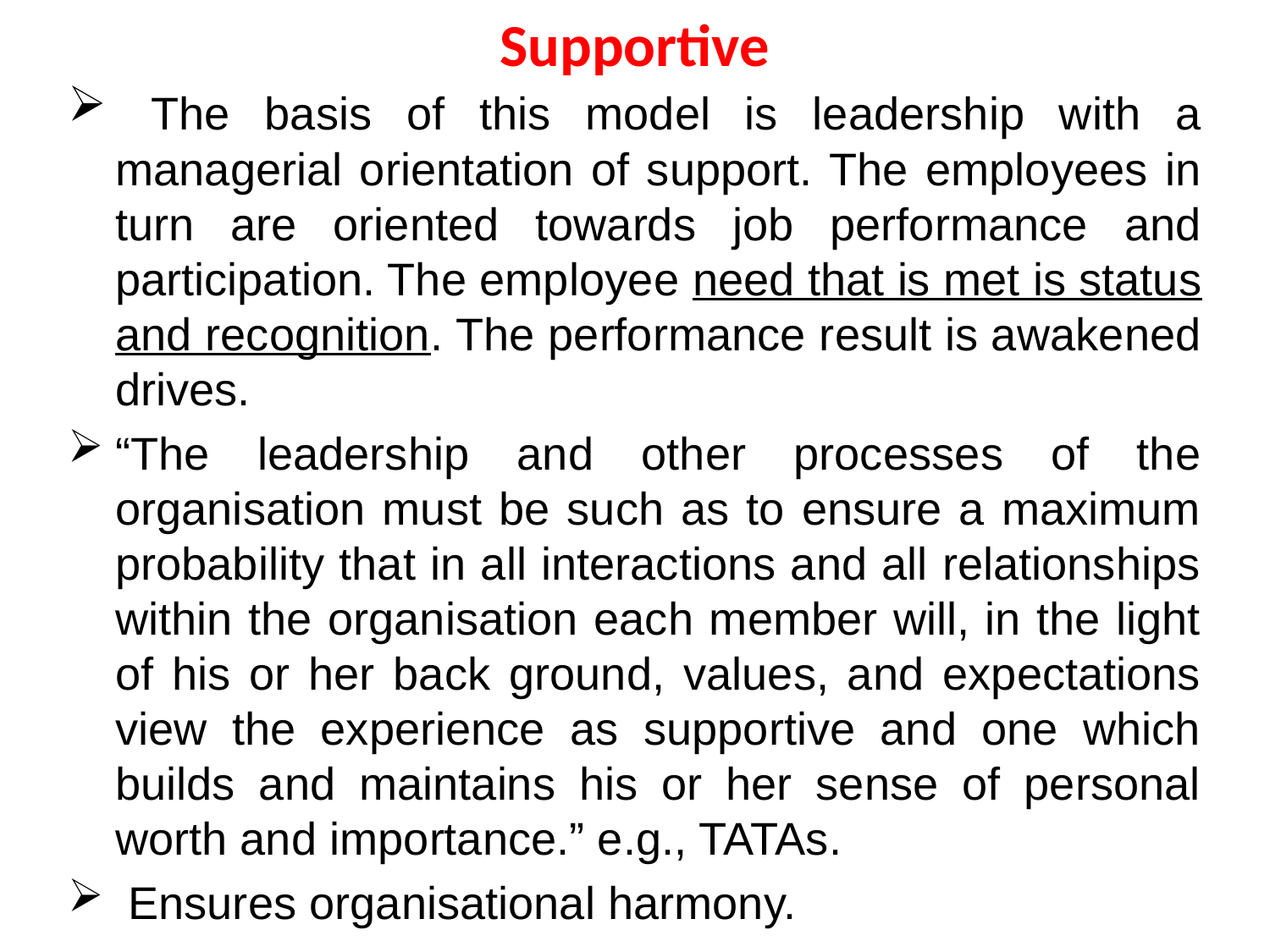

# Supportive
 The basis of this model is leadership with a managerial orientation of support. The employees in turn are oriented towards job performance and participation. The employee need that is met is status and recognition. The performance result is awakened drives.
“The leadership and other processes of the organisation must be such as to ensure a maximum probability that in all interactions and all relationships within the organisation each member will, in the light of his or her back ground, values, and expectations view the experience as supportive and one which builds and maintains his or her sense of personal worth and importance.” e.g., TATAs.
 Ensures organisational harmony.